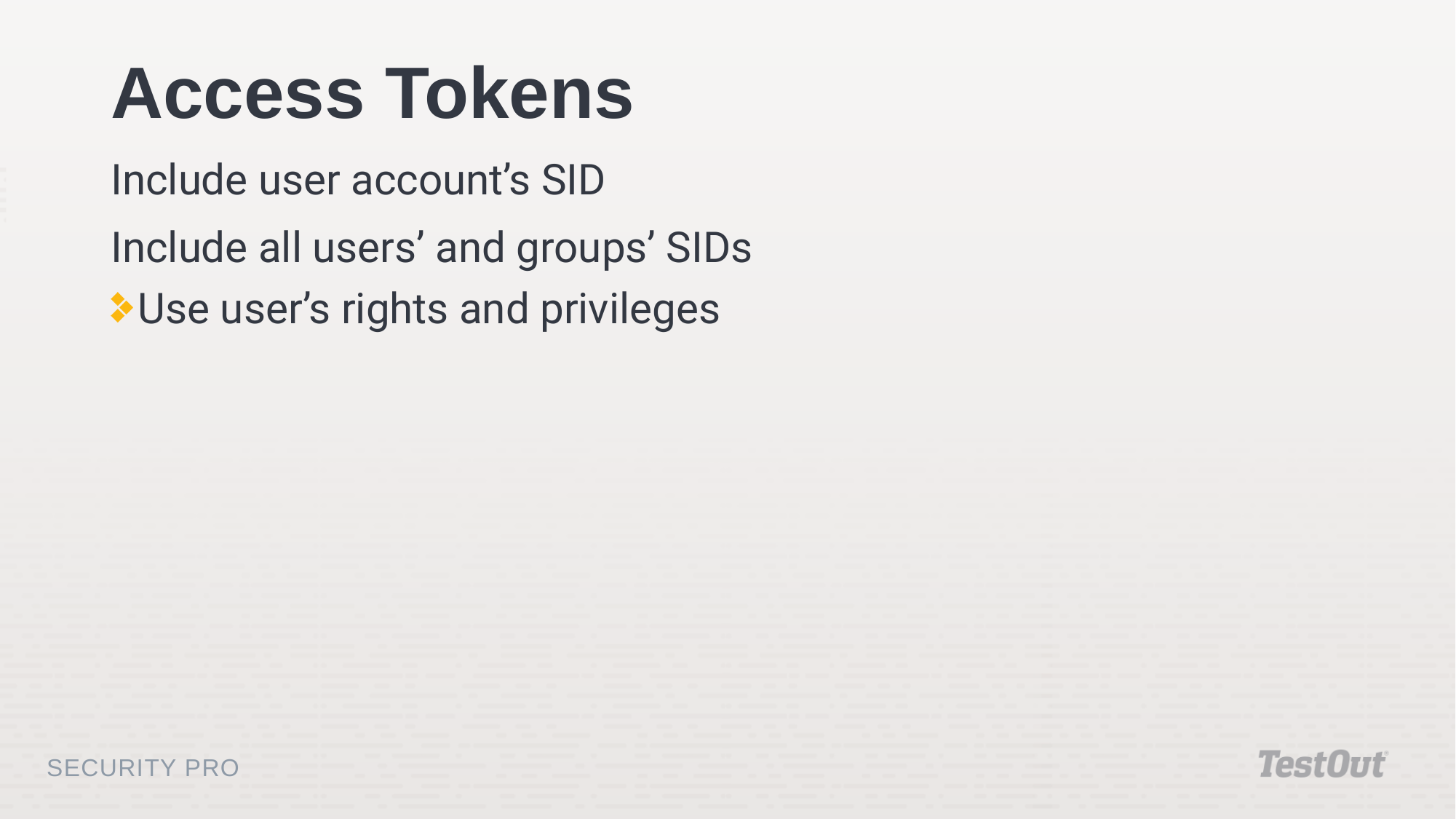

# Access Tokens
Include user account’s SID
Include all users’ and groups’ SIDs
Use user’s rights and privileges
Security Pro